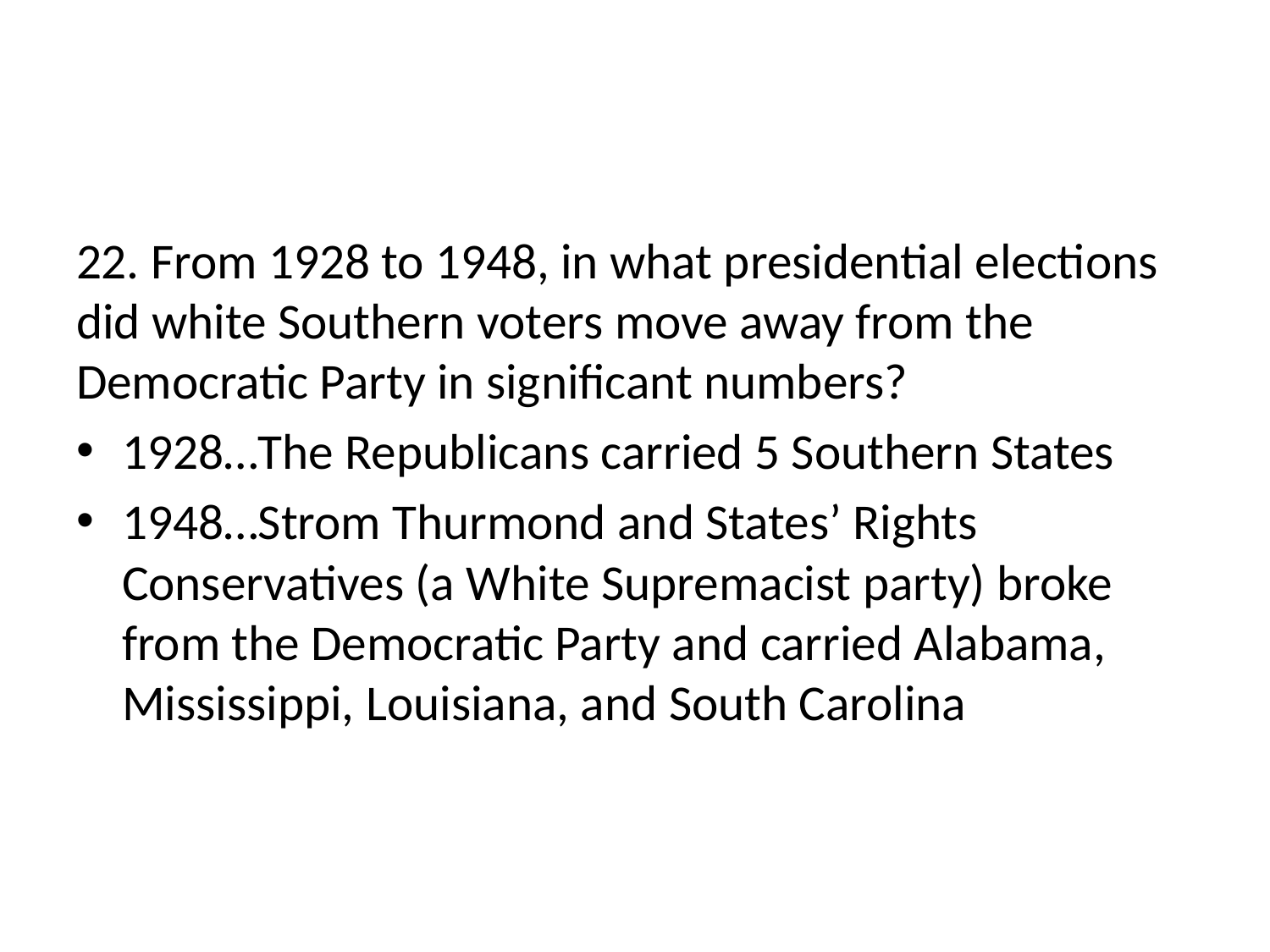

#
22. From 1928 to 1948, in what presidential elections did white Southern voters move away from the Democratic Party in significant numbers?
1928…The Republicans carried 5 Southern States
1948…Strom Thurmond and States’ Rights Conservatives (a White Supremacist party) broke from the Democratic Party and carried Alabama, Mississippi, Louisiana, and South Carolina